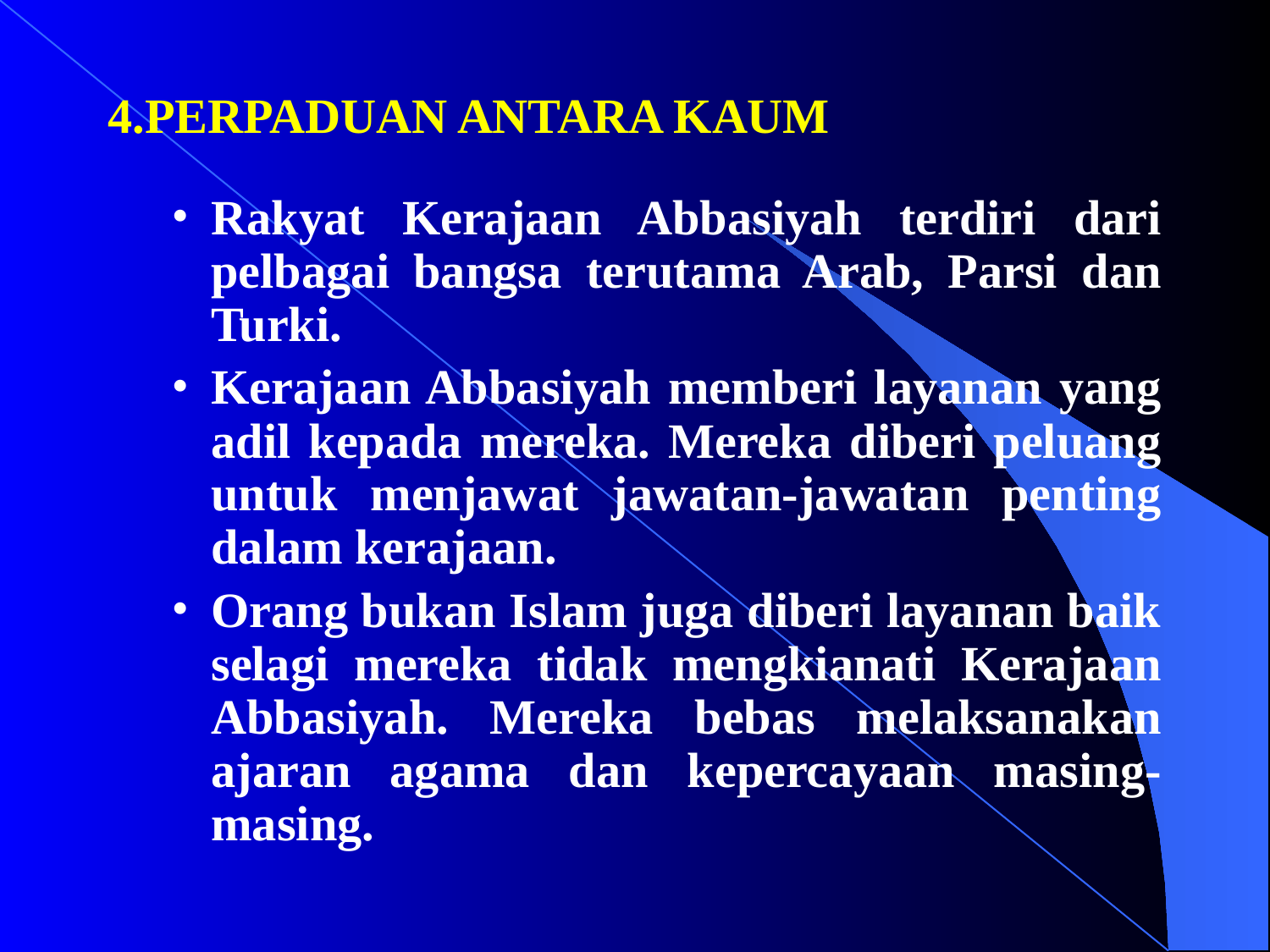

4.PERPADUAN ANTARA KAUM

Rakyat Kerajaan Abbasiyah terdiri dari pelbagai bangsa terutama Arab, Parsi dan Turki.
Kerajaan Abbasiyah memberi layanan yang adil kepada mereka. Mereka diberi peluang untuk menjawat jawatan-jawatan penting dalam kerajaan.
Orang bukan Islam juga diberi layanan baik selagi mereka tidak mengkianati Kerajaan Abbasiyah. Mereka bebas melaksanakan ajaran agama dan kepercayaan masing-masing.